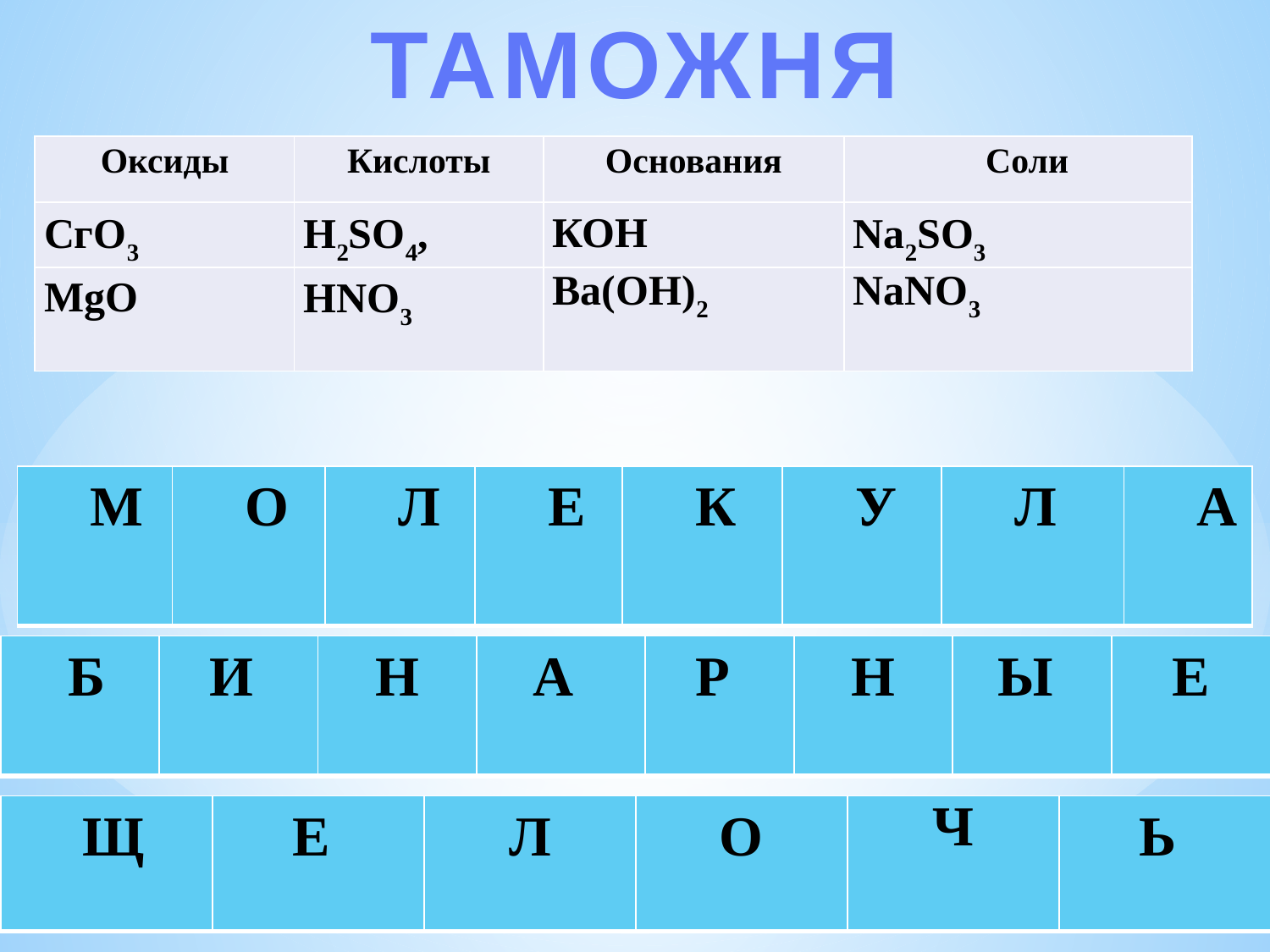

ТАМОЖНЯ
| Оксиды | Кислоты | Основания | Соли |
| --- | --- | --- | --- |
| СгО3 | Н2SО4, | КОН | Nа2SО3 |
| МgО | НNO3 | Ba(OH)2 | NaNО3 |
| М | О | Л | Е | К | У | Л | А |
| --- | --- | --- | --- | --- | --- | --- | --- |
| Б | И | Н | А | Р | Н | Ы | Е |
| --- | --- | --- | --- | --- | --- | --- | --- |
| Щ | Е | Л | О | Ч | Ь |
| --- | --- | --- | --- | --- | --- |